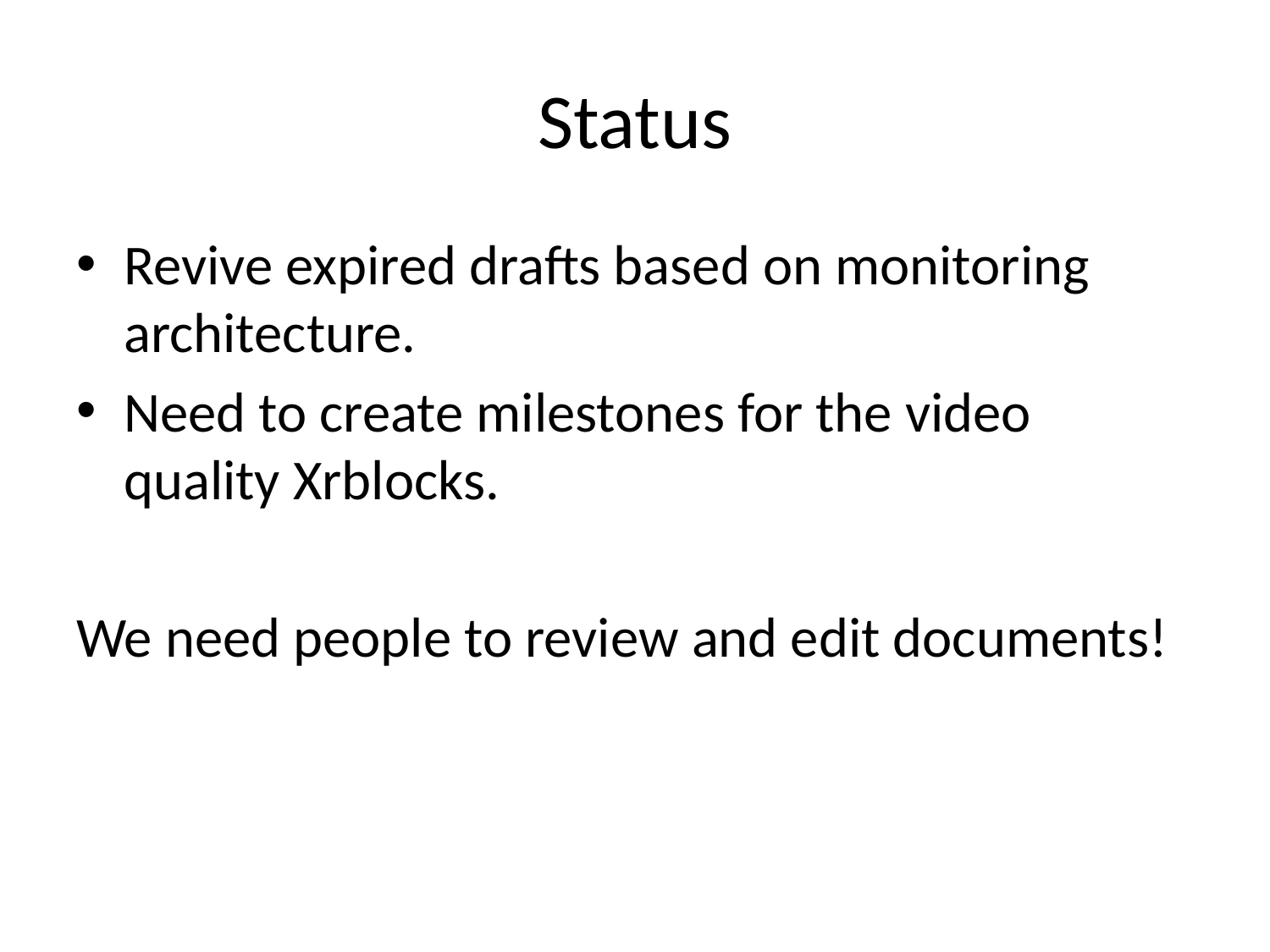

# Status
Revive expired drafts based on monitoring architecture.
Need to create milestones for the video quality Xrblocks.

We need people to review and edit documents!